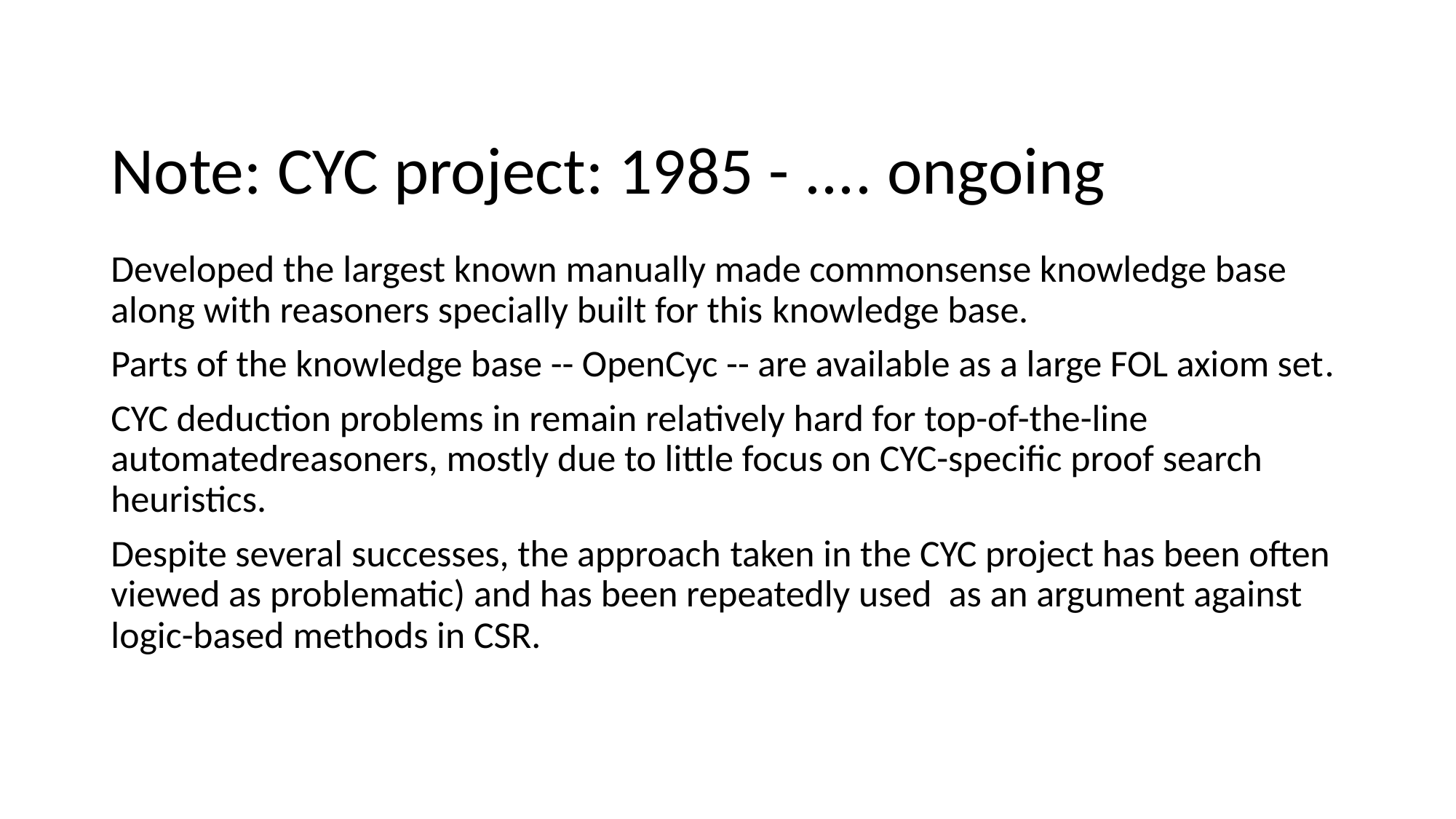

# Note: CYC project: 1985 - .... ongoing
Developed the largest known manually made commonsense knowledge base along with reasoners specially built for this knowledge base.
Parts of the knowledge base -- OpenCyc -- are available as a large FOL axiom set.
CYC deduction problems in remain relatively hard for top-of-the-line automatedreasoners, mostly due to little focus on CYC-specific proof search heuristics.
Despite several successes, the approach taken in the CYC project has been often viewed as problematic) and has been repeatedly used  as an argument against logic-based methods in CSR.